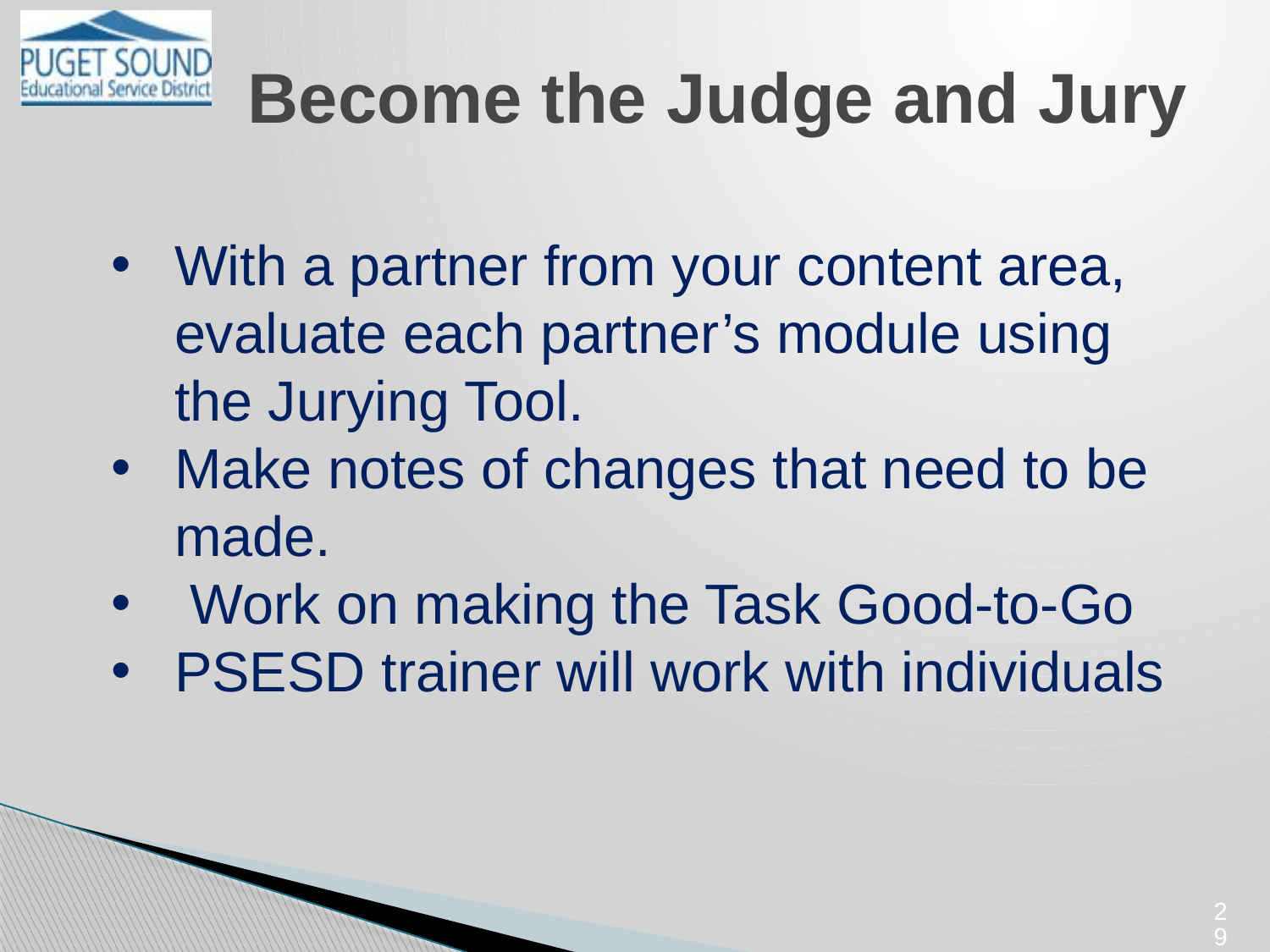

# Become the Judge and Jury
With a partner from your content area, evaluate each partner’s module using the Jurying Tool.
Make notes of changes that need to be made.
 Work on making the Task Good-to-Go
PSESD trainer will work with individuals
29